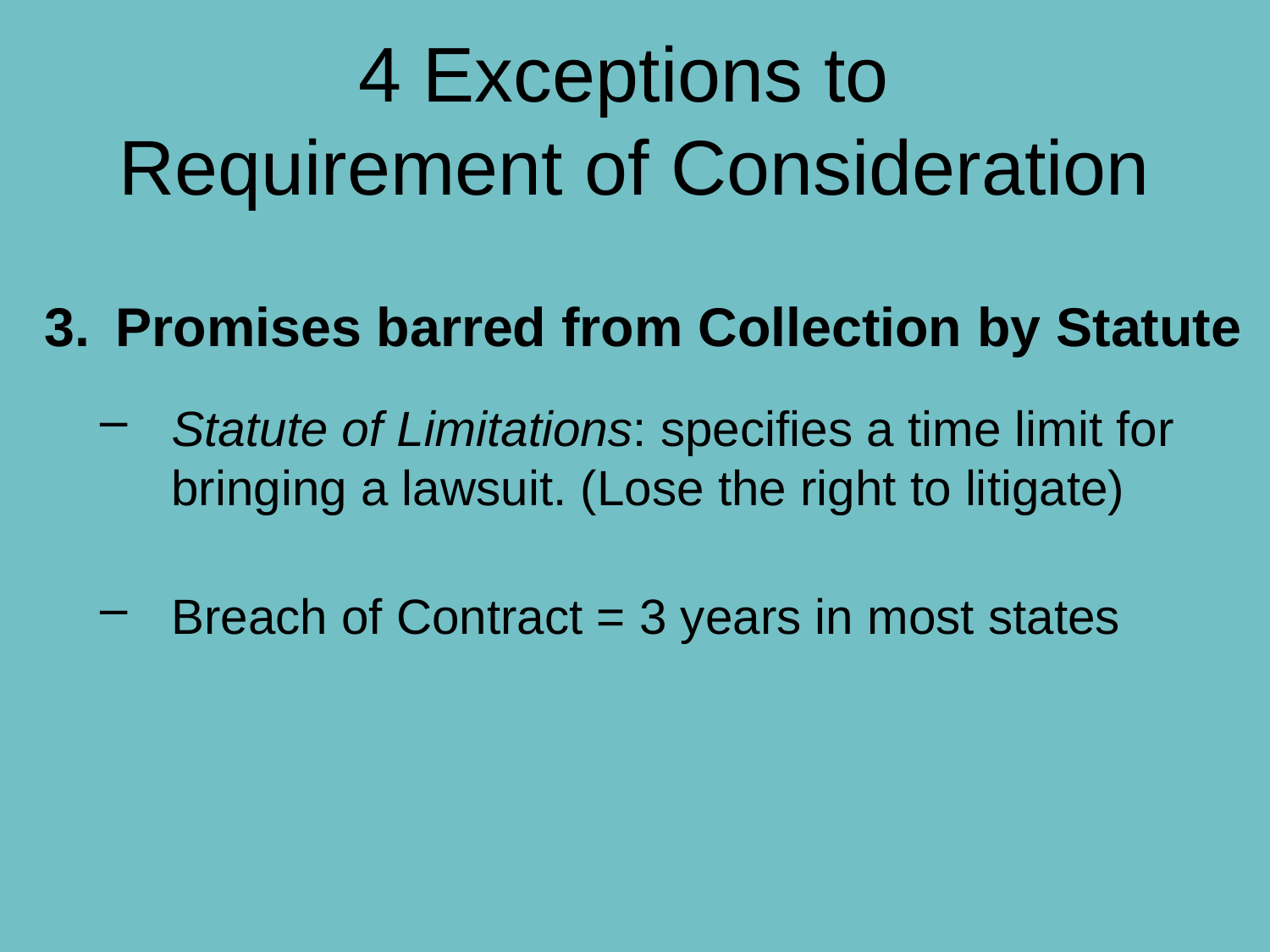

# 4 Exceptions to Requirement of Consideration
Promises barred from Collection by Statute

Statute of Limitations: specifies a time limit for bringing a lawsuit. (Lose the right to litigate)
Breach of Contract = 3 years in most states